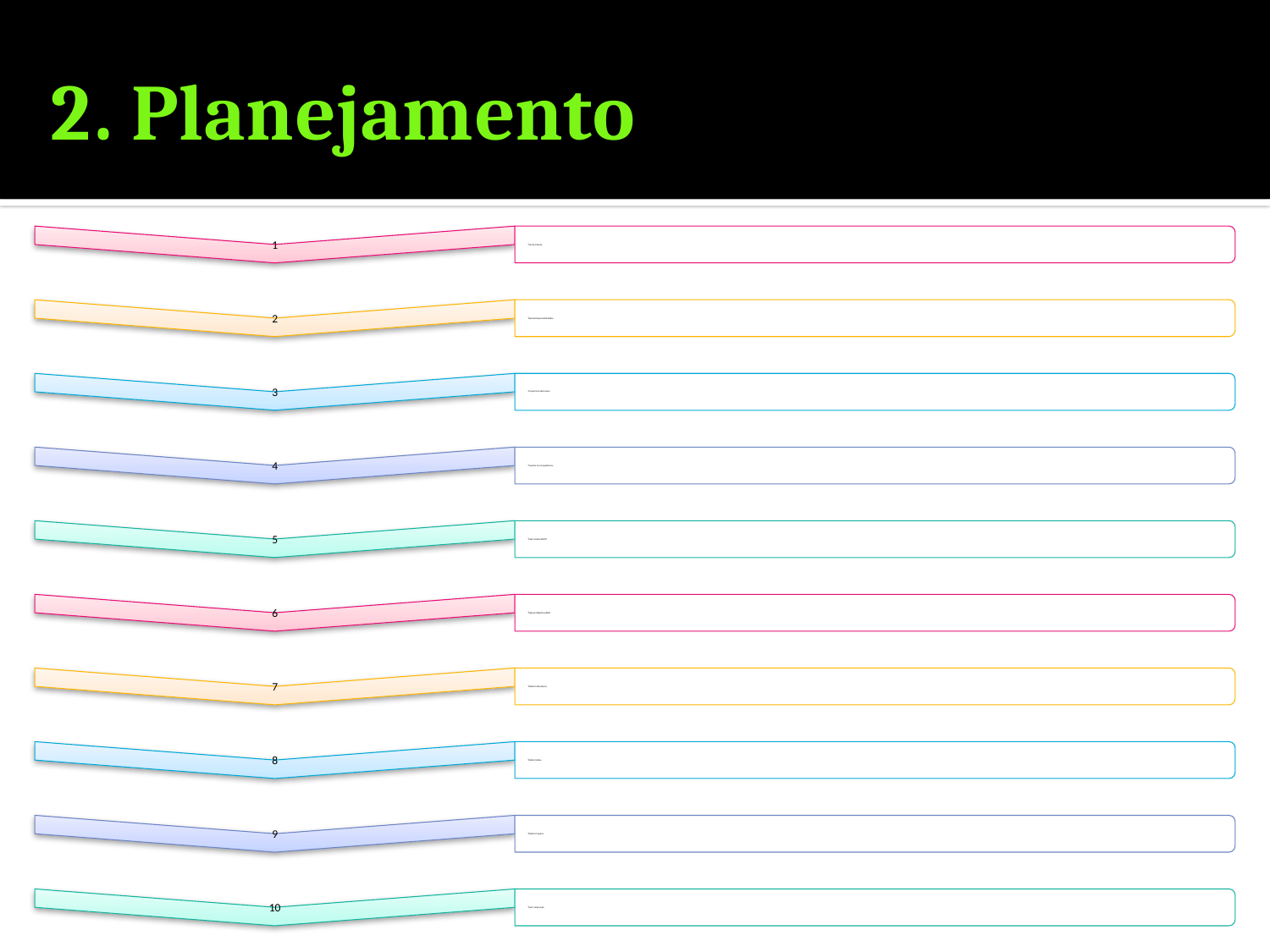

# 2. Planejamento
1
2
3
4
5
6
7
8
9
10
Voz do Cliente
Revisar Responsabilidades
Propor Nova Estrutura
Inventariar Competências
Fazer Análise SWOT
Mapear Objetivos (BSC)
Definir Indicadores
Definir Metas
Definir Projetos
Gerir a Execução